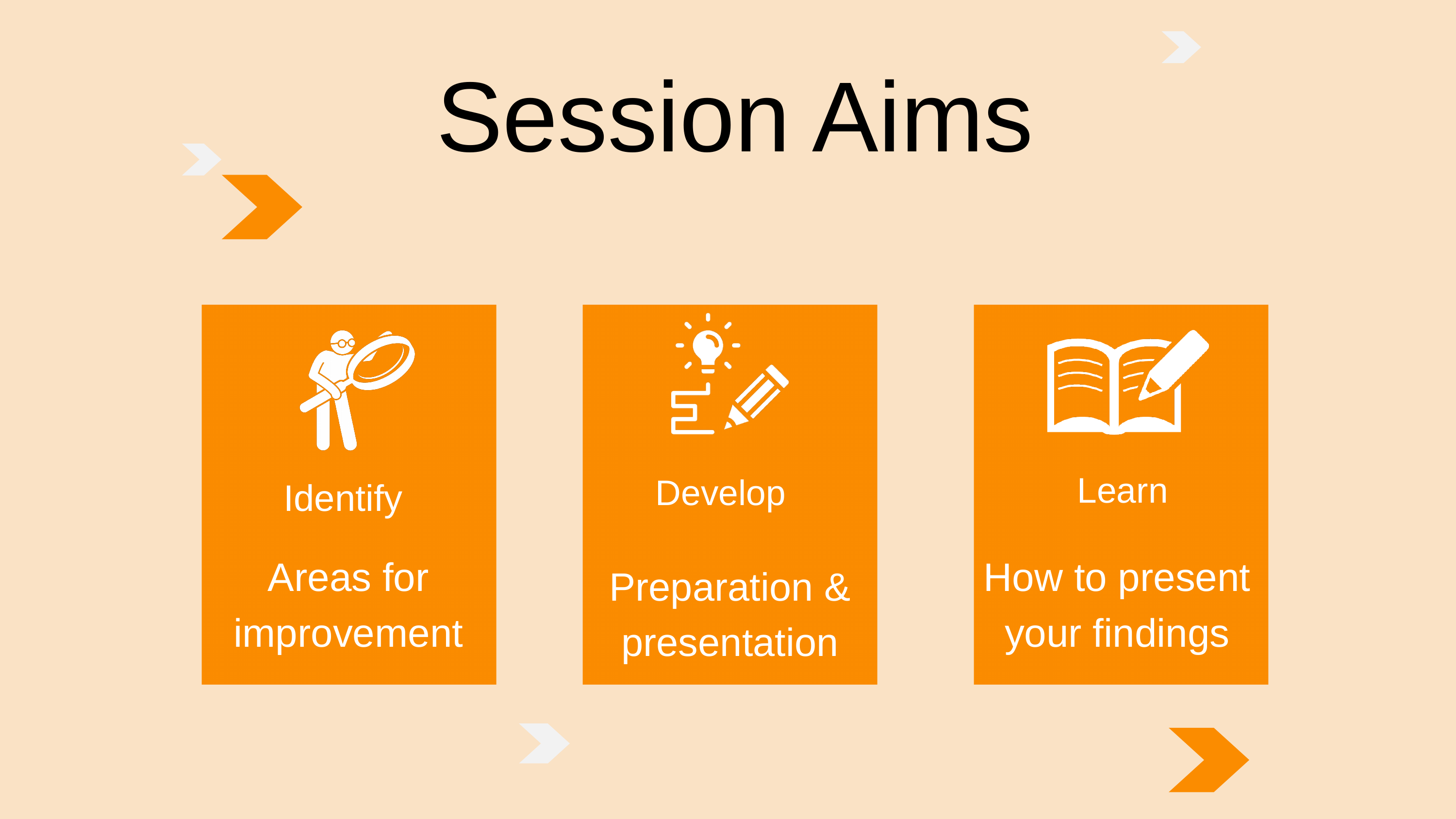

Session Aims

Learn
Develop
Identify
Areas for improvement
How to present your findings
Preparation & presentation